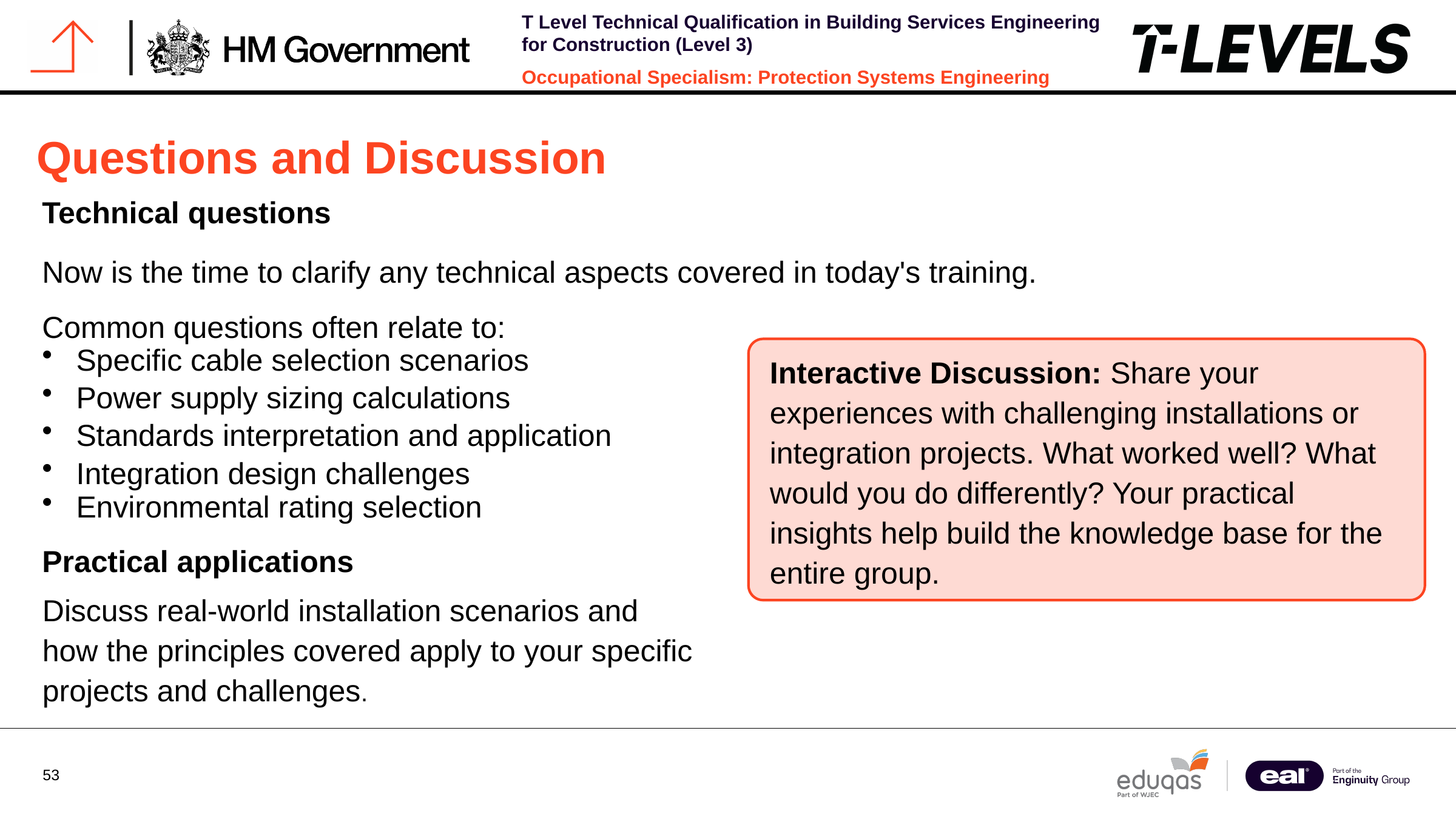

Questions and Discussion
Technical questions
Now is the time to clarify any technical aspects covered in today's training.
Common questions often relate to:

Interactive Discussion: Share your experiences with challenging installations or integration projects. What worked well? What would you do differently? Your practical insights help build the knowledge base for the entire group.
Specific cable selection scenarios
Power supply sizing calculations
Standards interpretation and application
Integration design challenges
Environmental rating selection
Practical applications
Discuss real-world installation scenarios and how the principles covered apply to your specific projects and challenges.